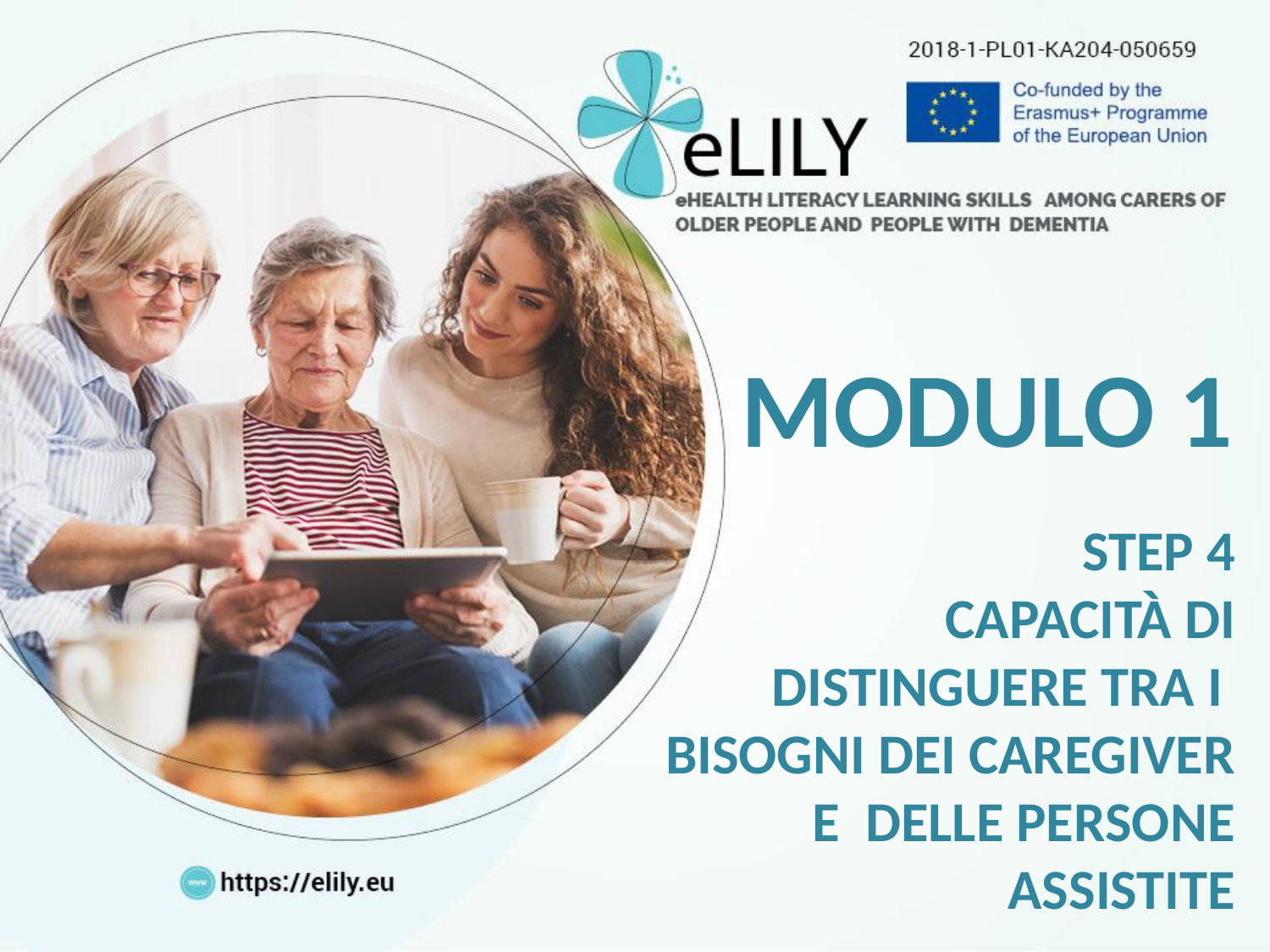

MODULO 1
STEP 4
CAPACITà DI DISTINGUERE TRA I
BISOGNI DEI CAREGIVER E  DELLE PERSONE ASSISTITE